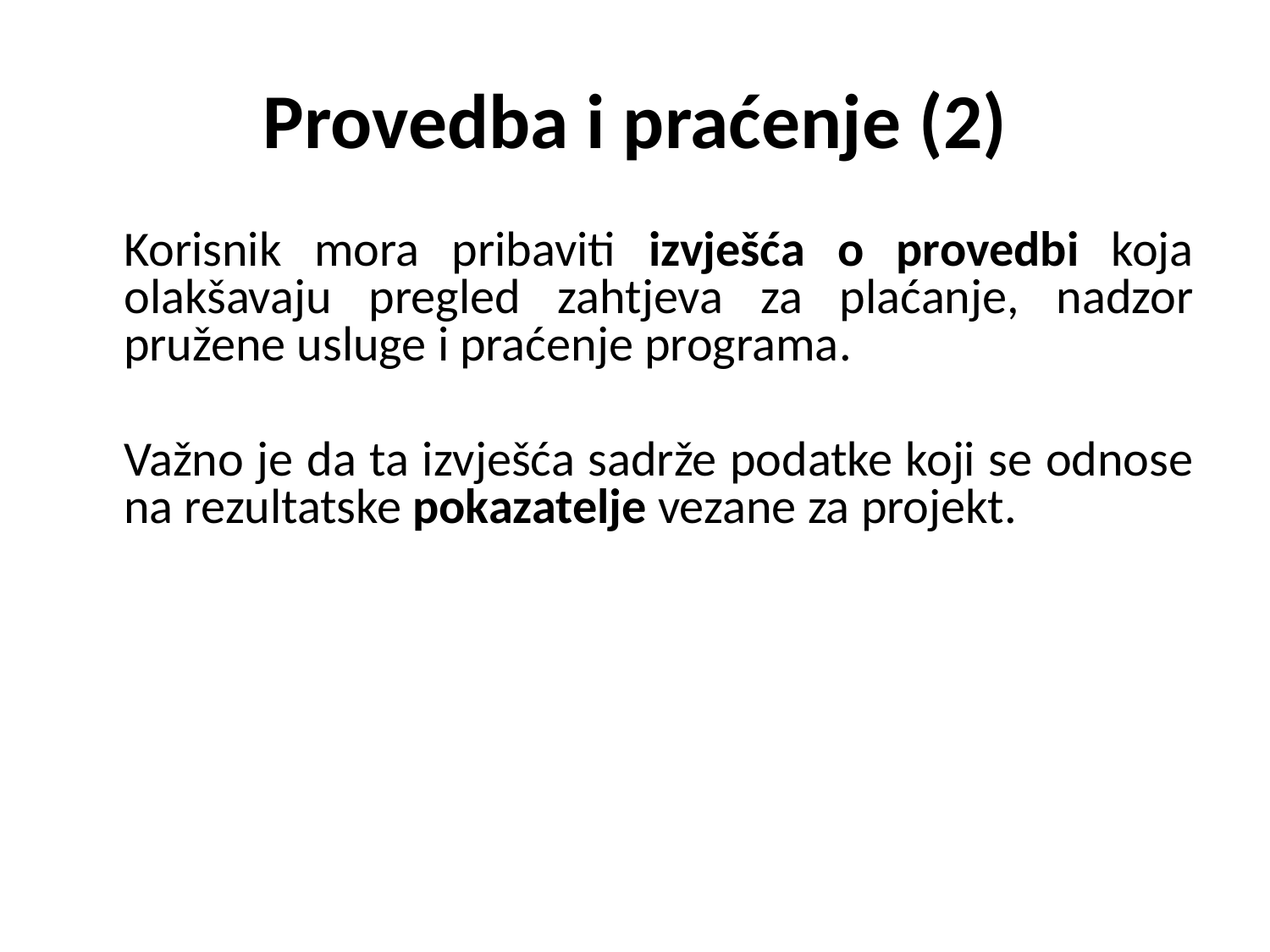

# Provedba i praćenje (2)
	Korisnik mora pribaviti izvješća o provedbi koja olakšavaju pregled zahtjeva za plaćanje, nadzor pružene usluge i praćenje programa.

	Važno je da ta izvješća sadrže podatke koji se odnose na rezultatske pokazatelje vezane za projekt.